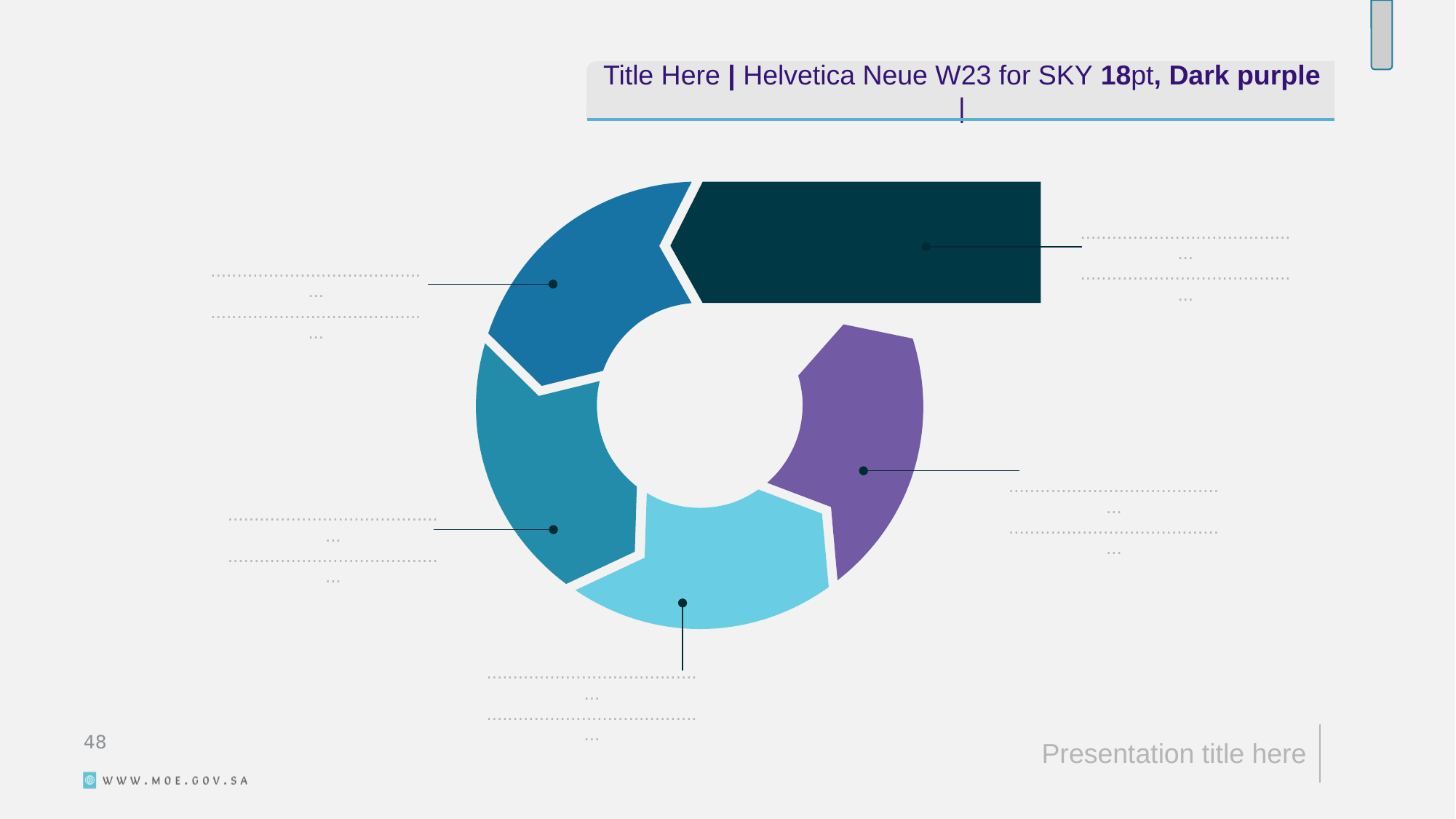

Title Here | Helvetica Neue W23 for SKY 18pt, Dark purple |

...........................................
...........................................
...........................................
...........................................

...........................................
...........................................
...........................................
...........................................
...........................................
...........................................
48
Presentation title here